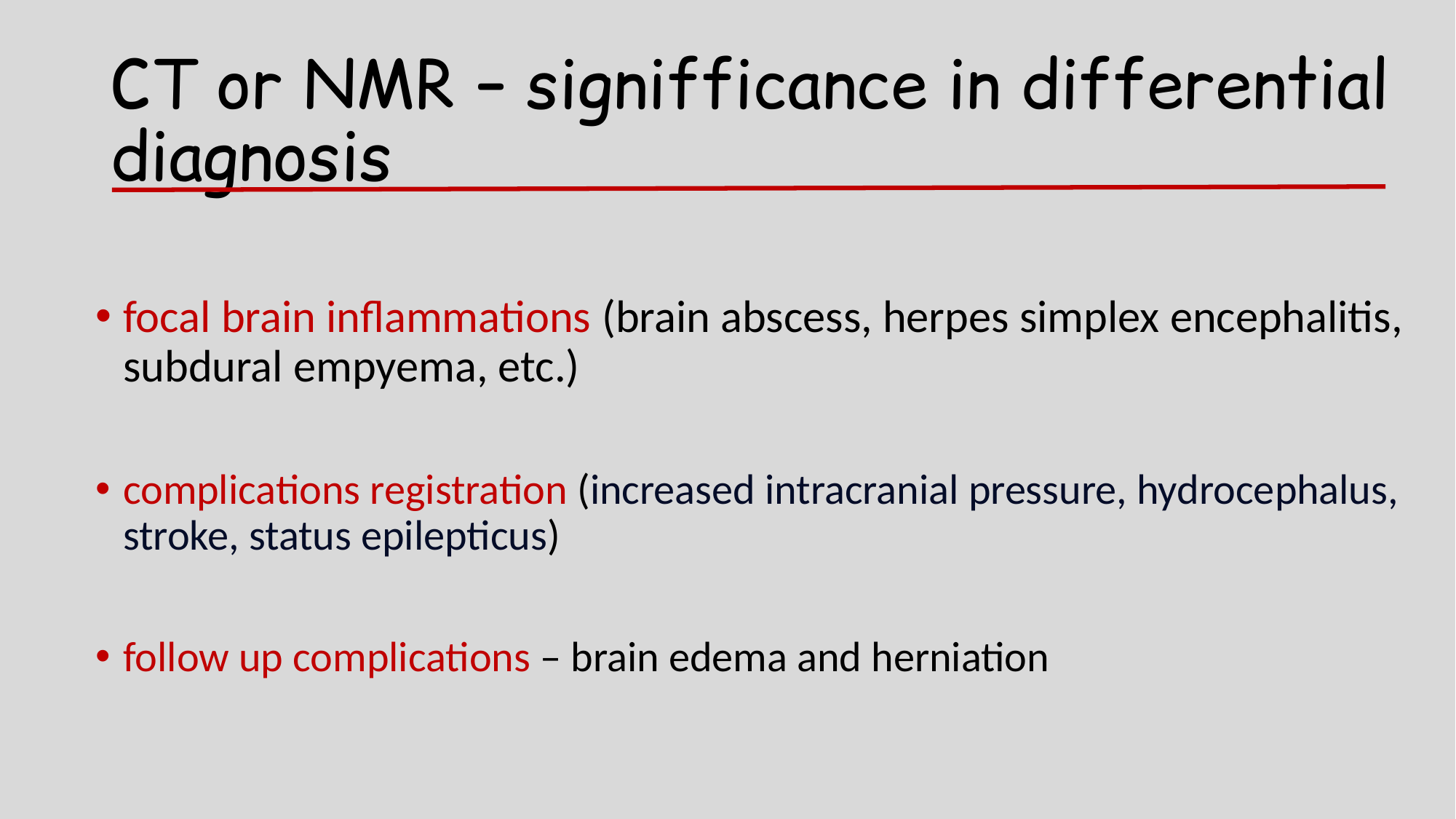

# CT or NMR – signifficance in differential diagnosis
focal brain inflammations (brain abscess, herpes simplex encephalitis, subdural empyema, etc.)

complications registration (increased intracranial pressure, hydrocephalus, stroke, status epilepticus)

follow up complications – brain edema and herniation